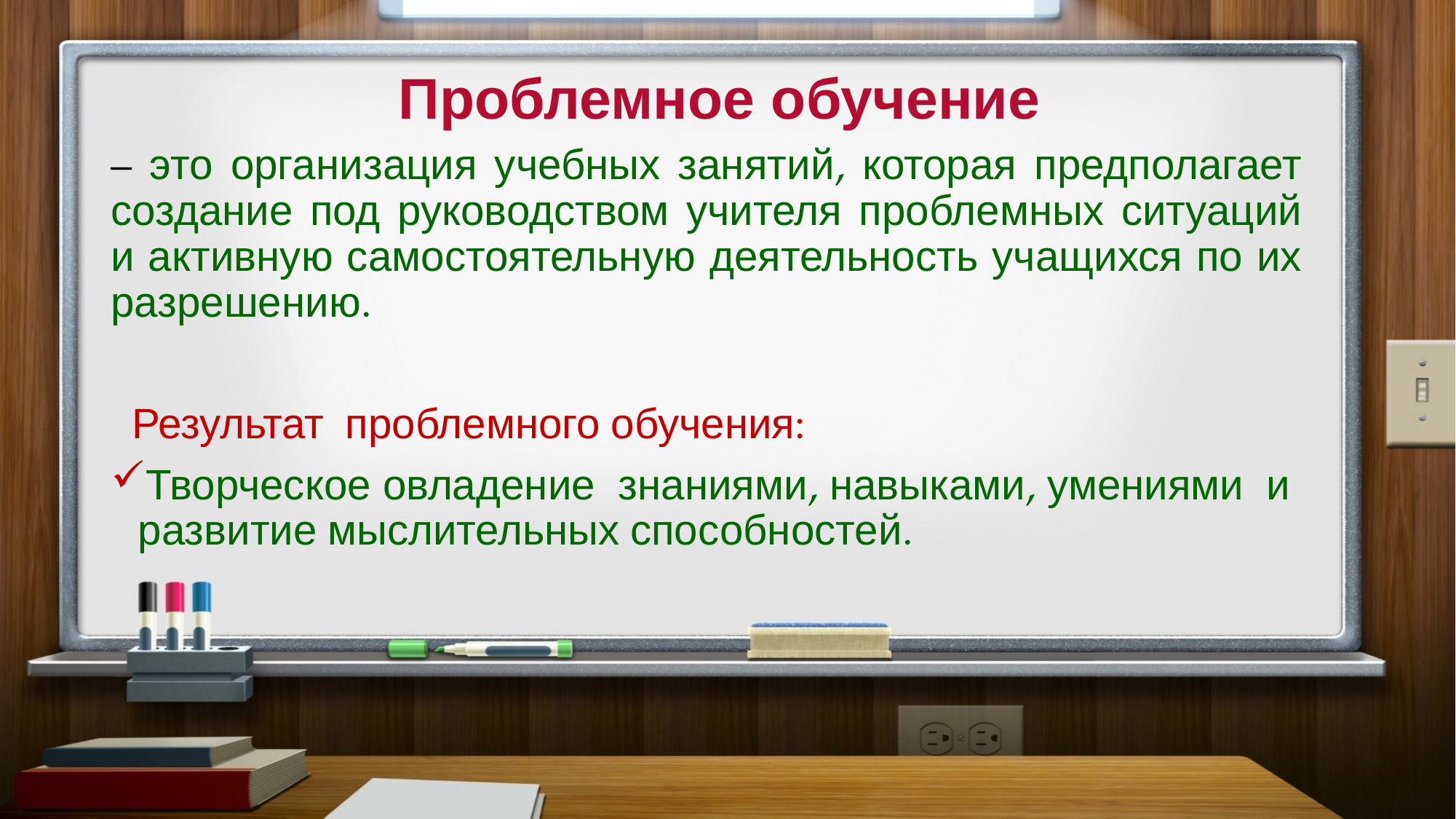

# Проблемное обучение
– это организация учебных занятий, которая предполагает создание под руководством учителя проблемных ситуаций и активную самостоятельную деятельность учащихся по их разрешению.

  Результат  проблемного обучения:
Творческое овладение  знаниями, навыками, умениями  и  развитие мыслительных способностей.